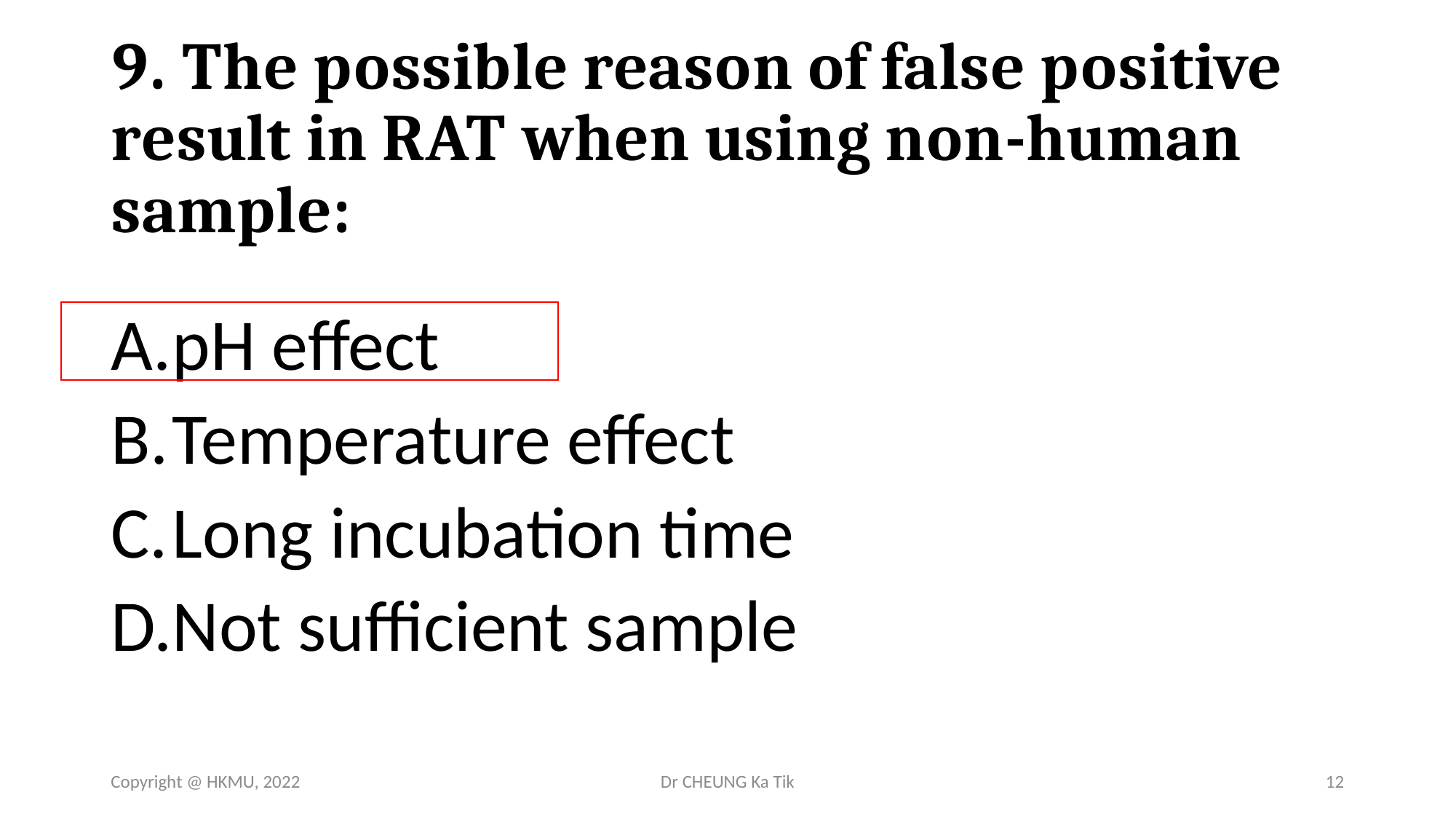

# 9. The possible reason of false positive result in RAT when using non-human sample:

pH effect
Temperature effect
Long incubation time
Not sufficient sample
Copyright @ HKMU, 2022
Dr CHEUNG Ka Tik
12